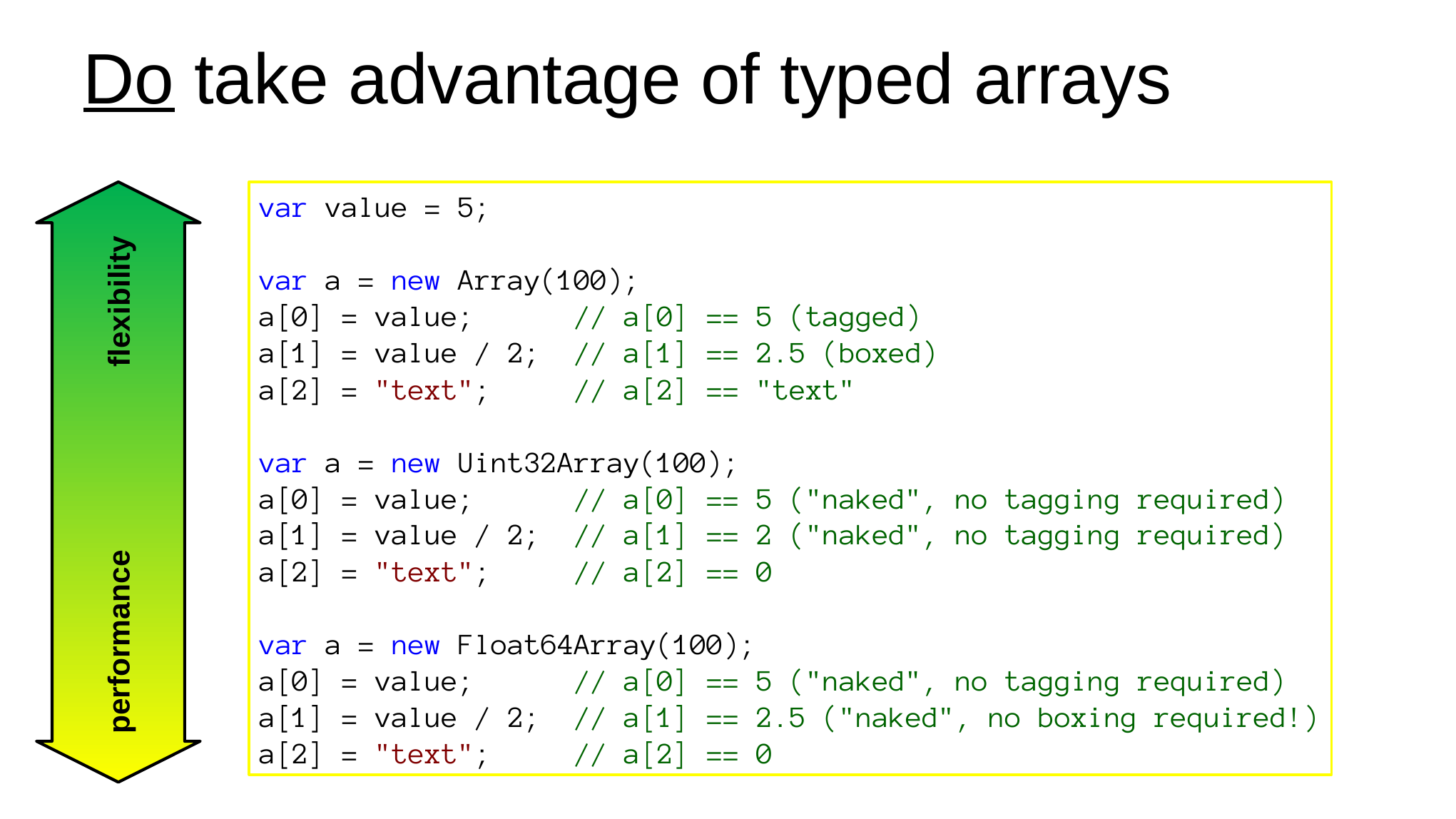

# Do take advantage of typed arrays
var value = 5;

var a = new Array(100);
a[0] = value;      // a[0] == 5 (tagged)
a[1] = value / 2;  // a[1] == 2.5 (boxed)
a[2] = "text";     // a[2] == "text"

var a = new Uint32Array(100);
a[0] = value;      // a[0] == 5 ("naked", no tagging required)
a[1] = value / 2;  // a[1] == 2 ("naked", no tagging required)
a[2] = "text";     // a[2] == 0

var a = new Float64Array(100);
a[0] = value;      // a[0] == 5 ("naked", no tagging required)
a[1] = value / 2;  // a[1] == 2.5 ("naked", no boxing required!)
a[2] = "text";     // a[2] == 0
flexibility

performance